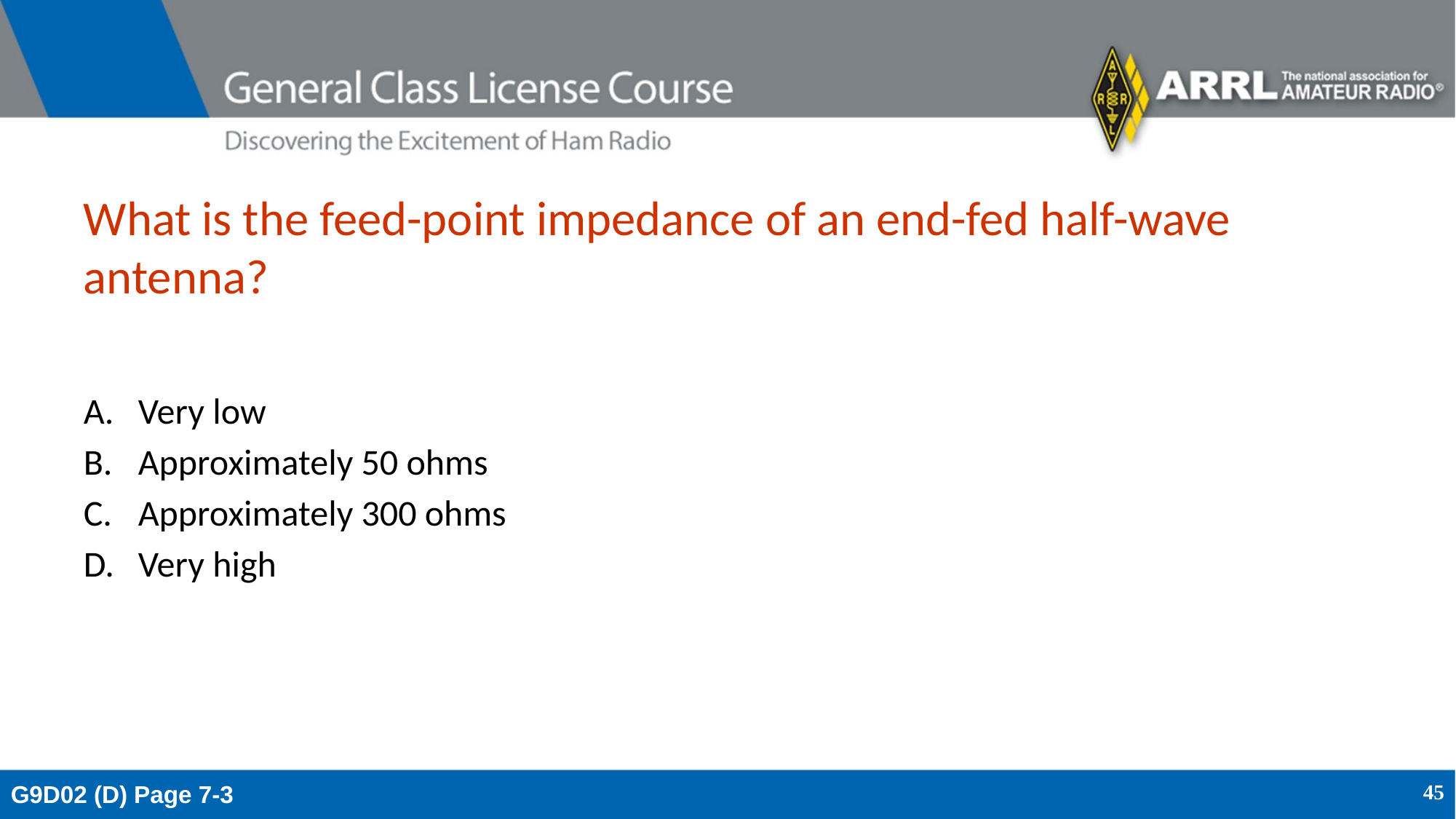

# What is the feed-point impedance of an end-fed half-wave antenna?
Very low
Approximately 50 ohms
Approximately 300 ohms
Very high
G9D02 (D) Page 7-3
45